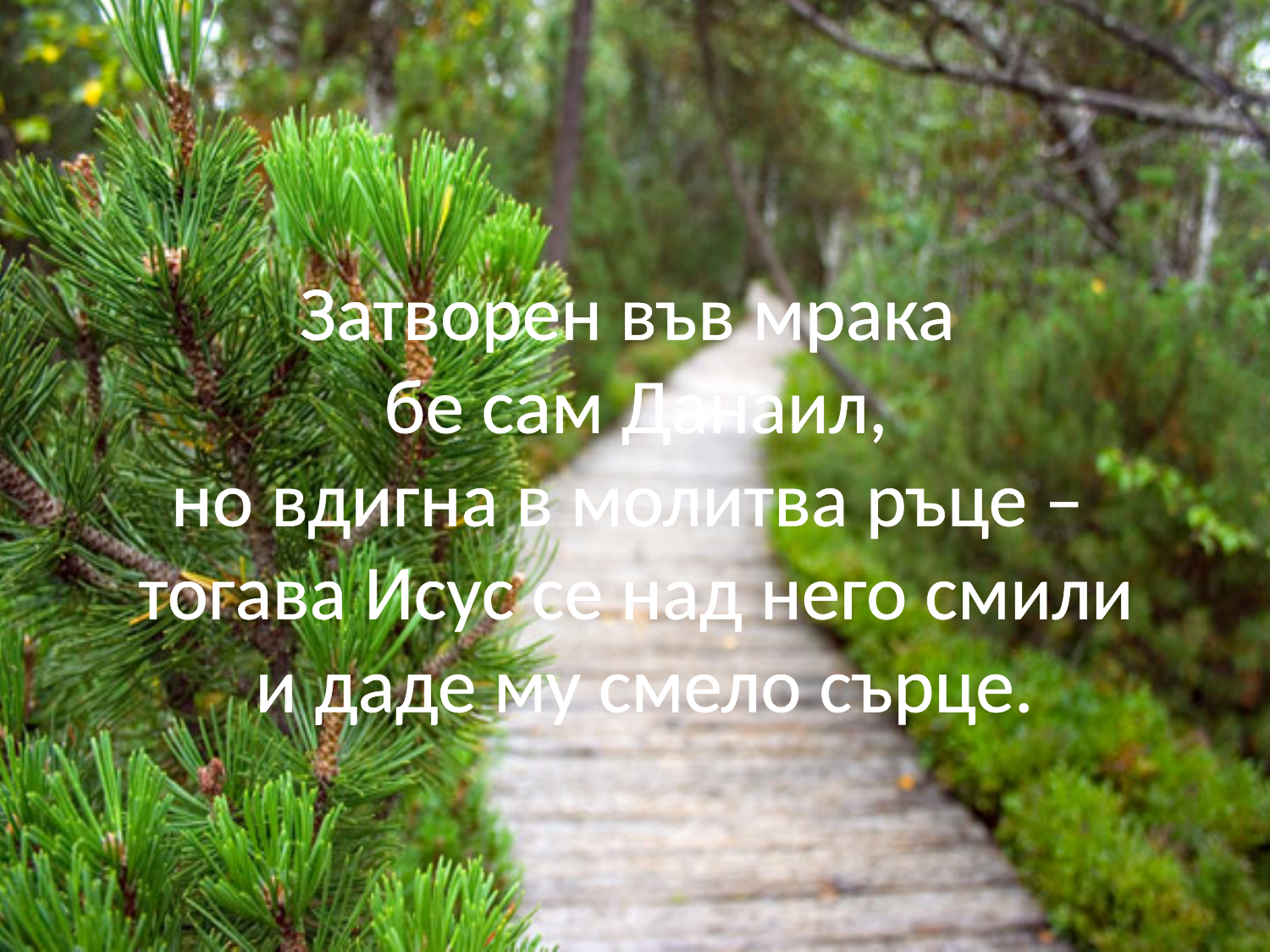

# Затворен във мрака бе сам Данаил, но вдигна в молитва ръце – тогава Исус се над него смили и даде му смело сърце.